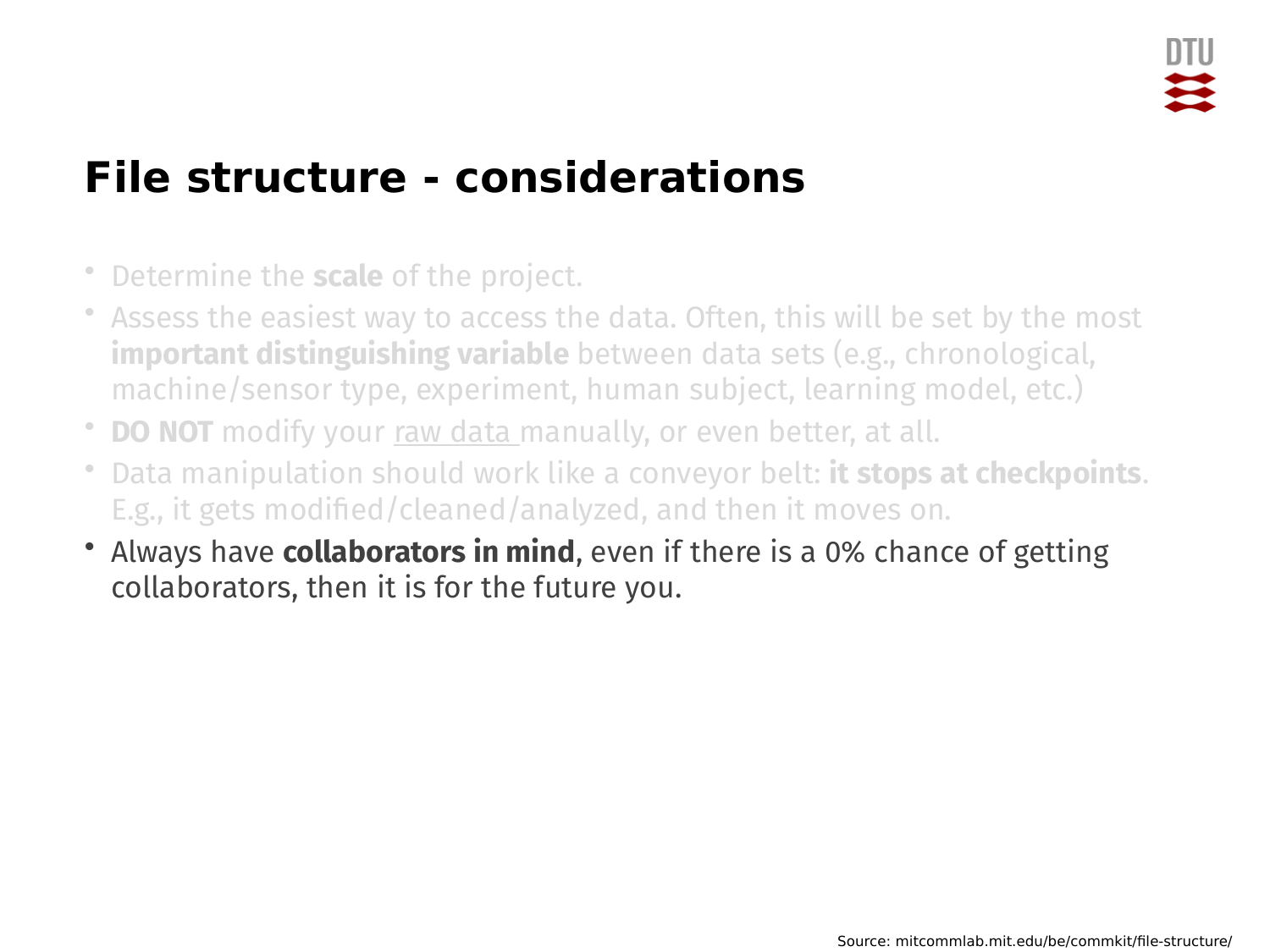

# File structure - considerations
Determine the scale of the project.
Assess the easiest way to access the data. Often, this will be set by the most important distinguishing variable between data sets (e.g., chronological, machine/sensor type, experiment, human subject, learning model, etc.)
DO NOT modify your raw data manually, or even better, at all.
Data manipulation should work like a conveyor belt: it stops at checkpoints. E.g., it gets modified/cleaned/analyzed, and then it moves on.
Always have collaborators in mind, even if there is a 0% chance of getting collaborators, then it is for the future you.

Source: mitcommlab.mit.edu/be/commkit/file-structure/